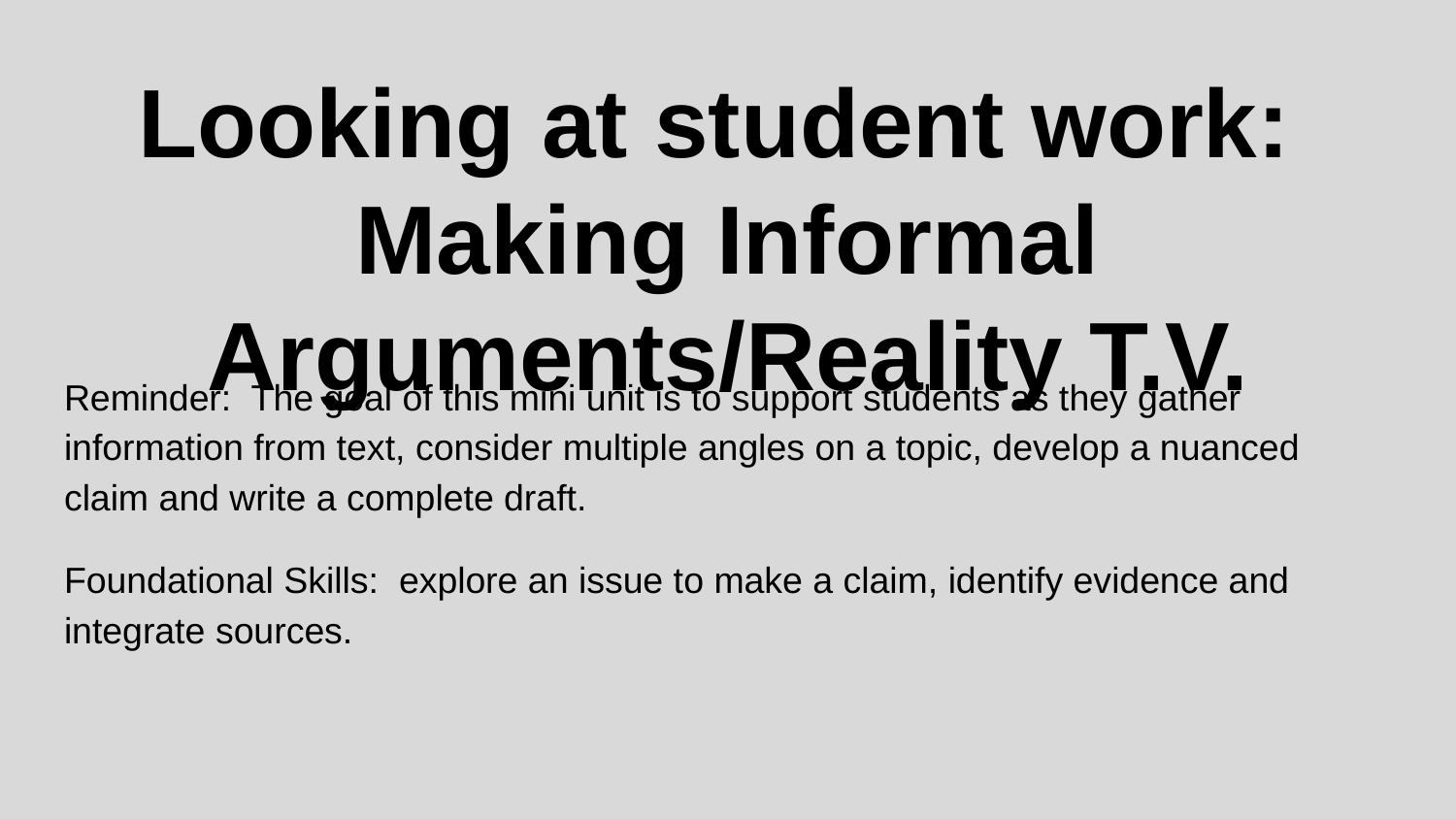

# Looking at student work:  Making Informal Arguments/Reality T.V.

Reminder:  The goal of this mini unit is to support students as they gather information from text, consider multiple angles on a topic, develop a nuanced claim and write a complete draft.
Foundational Skills:  explore an issue to make a claim, identify evidence and integrate sources.